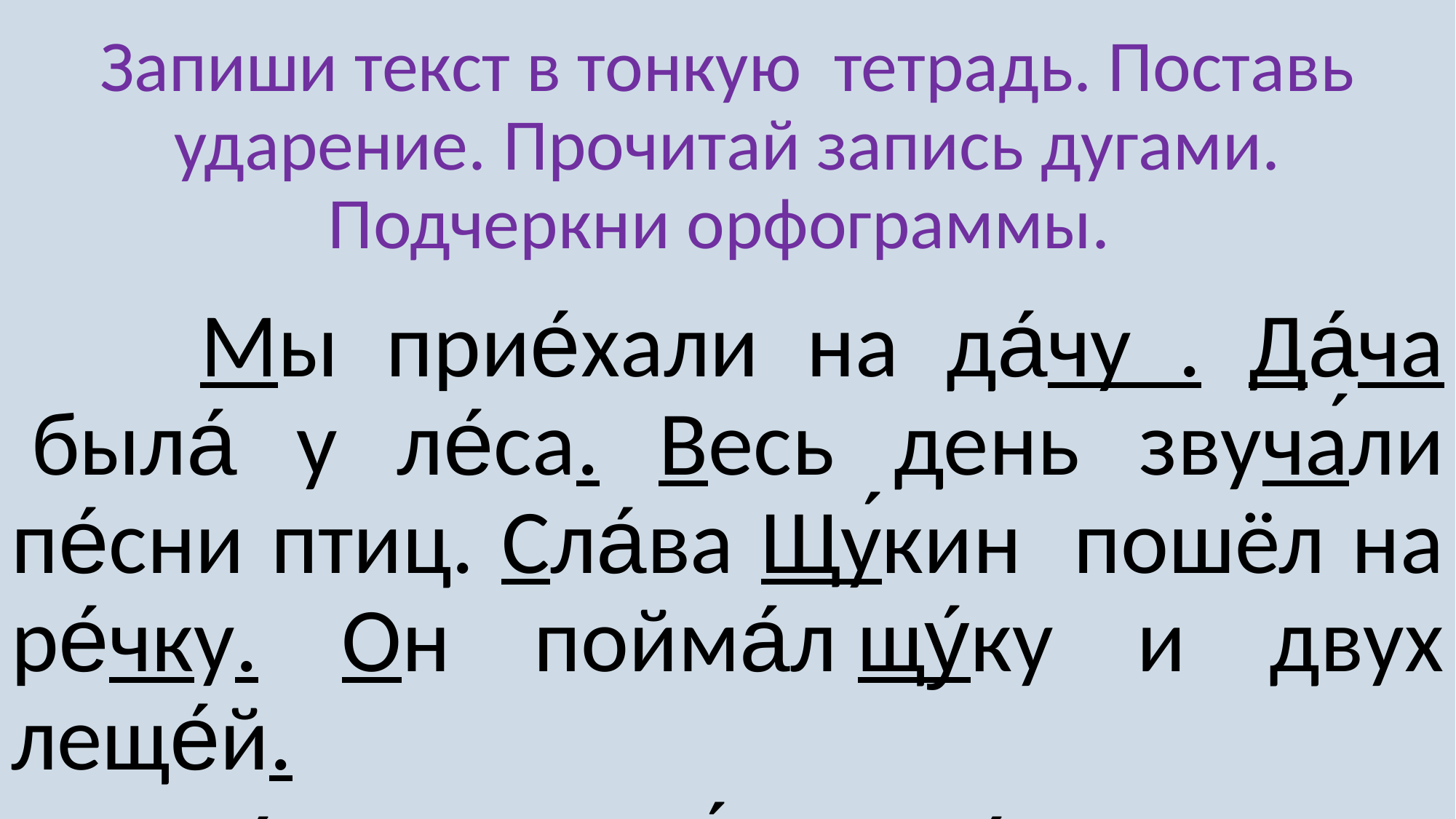

# Запиши текст в тонкую  тетрадь. Поставь ударение. Прочитай запись дугами. Подчеркни орфограммы.
    Мы прие́хали на да́чу . Да́ча  была́ у ле́са. Весь день звуча́ли пе́сни птиц. Сла́ва Щу́кин  пошёл на ре́чку. Он пойма́л щу́ку и двух леще́й.
Над ре́чкой кружи́лись ча́йки.